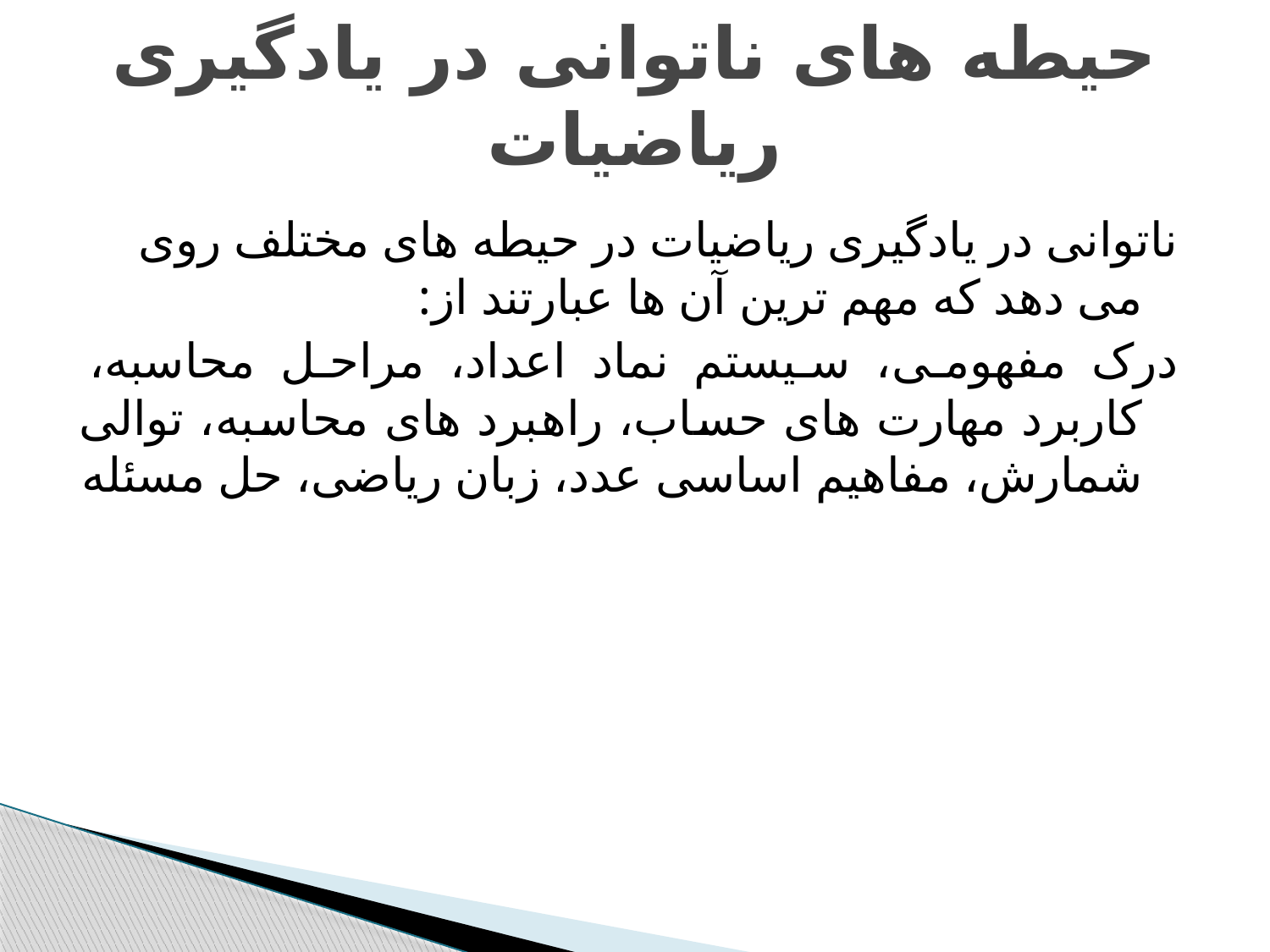

# حیطه های ناتوانی در یادگیری ریاضیات

ناتوانی در یادگیری ریاضیات در حیطه های مختلف روی می دهد که مهم ترین آن ها عبارتند از:
درک مفهومی، سیستم نماد اعداد، مراحل محاسبه، کاربرد مهارت های حساب، راهبرد های محاسبه، توالی شمارش، مفاهیم اساسی عدد، زبان ریاضی، حل مسئله